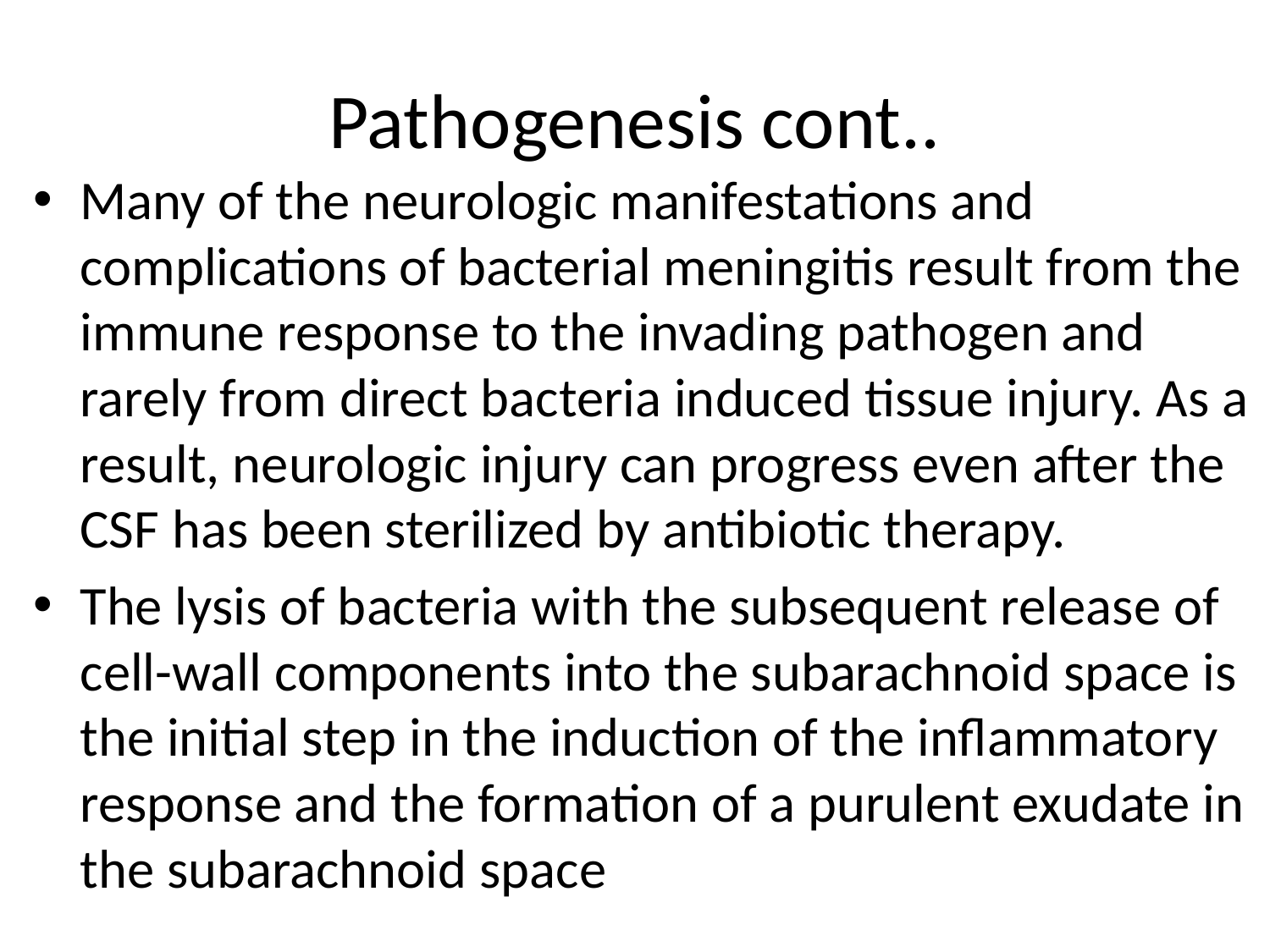

# Pathogenesis cont..
Many of the neurologic manifestations and complications of bacterial meningitis result from the immune response to the invading pathogen and rarely from direct bacteria induced tissue injury. As a result, neurologic injury can progress even after the CSF has been sterilized by antibiotic therapy.
The lysis of bacteria with the subsequent release of cell-wall components into the subarachnoid space is the initial step in the induction of the inflammatory response and the formation of a purulent exudate in the subarachnoid space